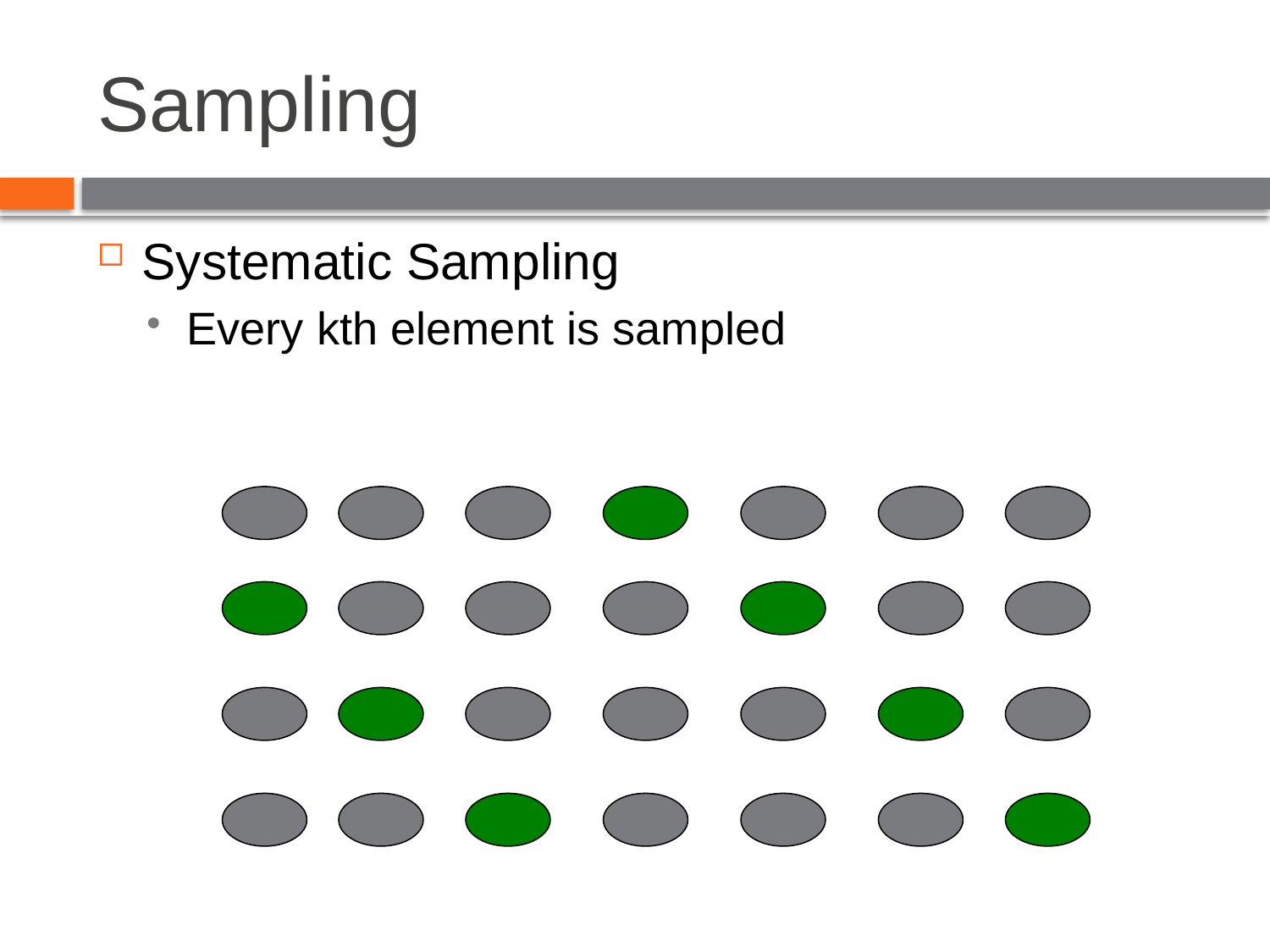

# Sampling
Systematic Sampling
Every kth element is sampled